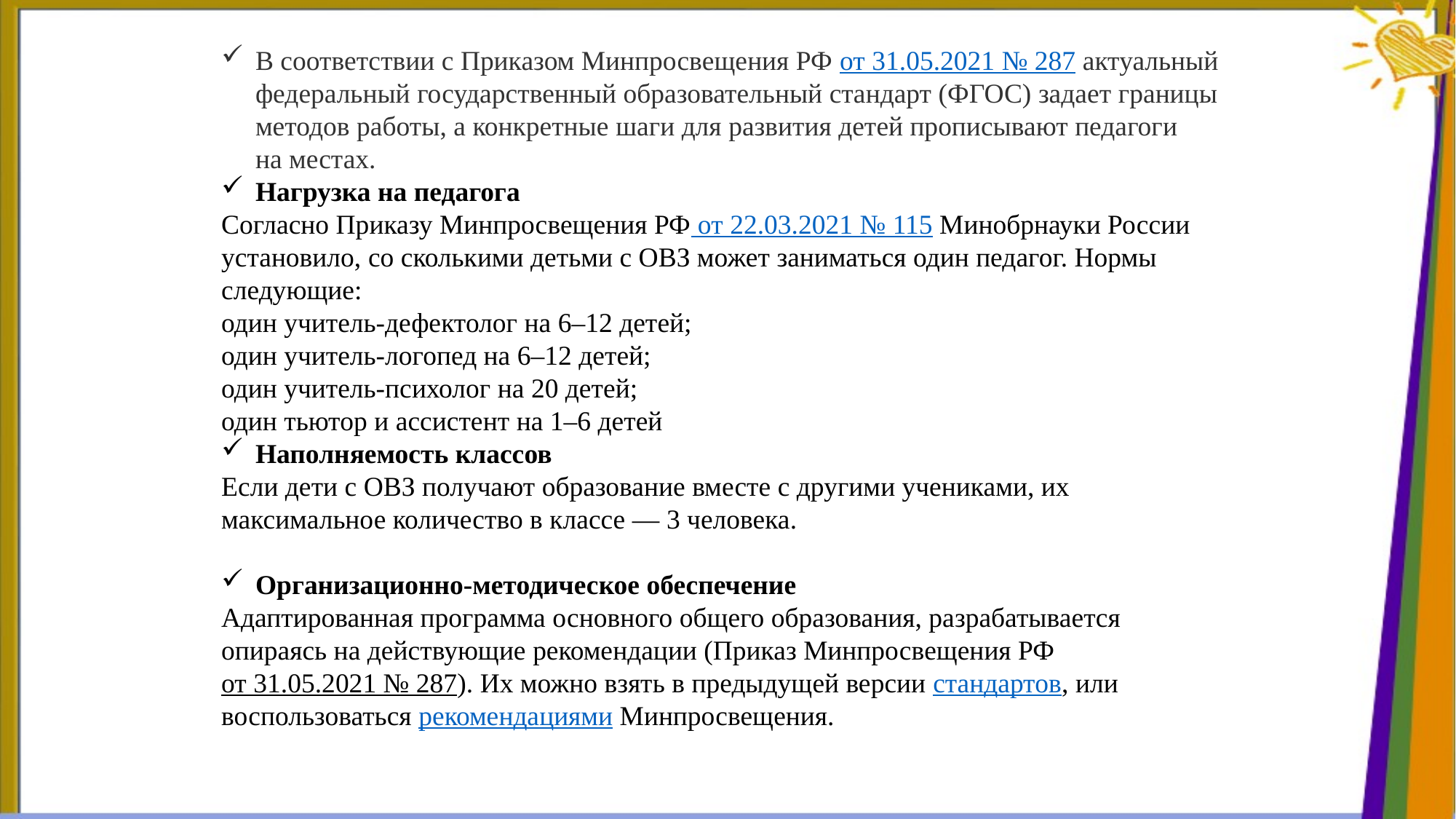

В соответствии с Приказом Минпросвещения РФ от 31.05.2021 № 287 актуальный федеральный государственный образовательный стандарт (ФГОС) задает границы методов работы, а конкретные шаги для развития детей прописывают педагоги на местах.
Нагрузка на педагога
Согласно Приказу Минпросвещения РФ от 22.03.2021 № 115 Минобрнауки России установило, со сколькими детьми с ОВЗ может заниматься один педагог. Нормы следующие:
один учитель-дефектолог на 6–12 детей;
один учитель-логопед на 6–12 детей;
один учитель-психолог на 20 детей;
один тьютор и ассистент на 1–6 детей
Наполняемость классов
Если дети с ОВЗ получают образование вместе с другими учениками, их максимальное количество в классе — 3 человека.

Организационно-методическое обеспечение
Адаптированная программа основного общего образования, разрабатывается опираясь на действующие рекомендации (Приказ Минпросвещения РФ от 31.05.2021 № 287). Их можно взять в предыдущей версии стандартов, или воспользоваться рекомендациями Минпросвещения.